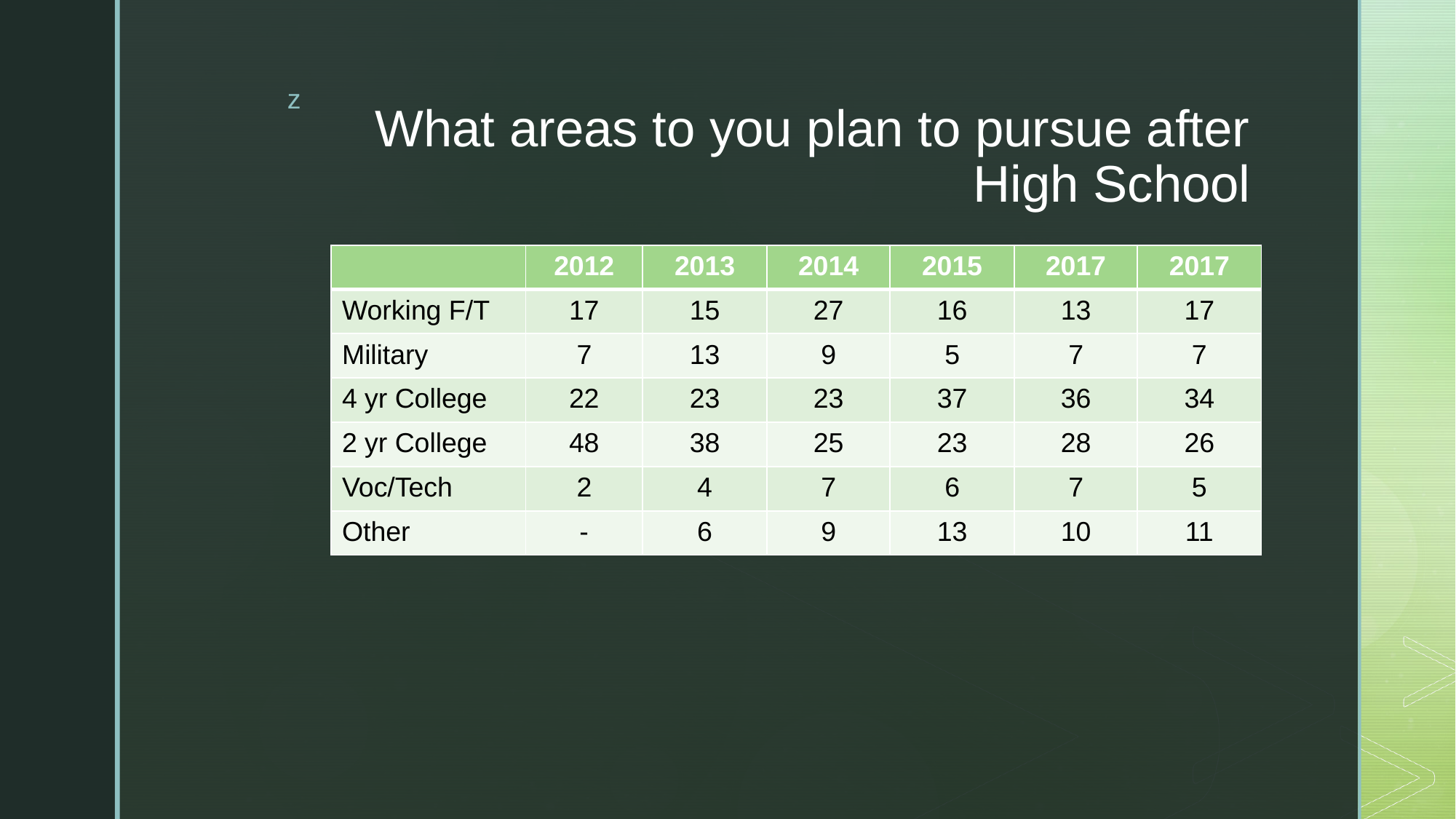

# What areas to you plan to pursue after High School
|  | 2012 | 2013 | 2014 | 2015 | 2017 | 2017 |
| --- | --- | --- | --- | --- | --- | --- |
| Working F/T | 17 | 15 | 27 | 16 | 13 | 17 |
| Military | 7 | 13 | 9 | 5 | 7 | 7 |
| 4 yr College | 22 | 23 | 23 | 37 | 36 | 34 |
| 2 yr College | 48 | 38 | 25 | 23 | 28 | 26 |
| Voc/Tech | 2 | 4 | 7 | 6 | 7 | 5 |
| Other | - | 6 | 9 | 13 | 10 | 11 |